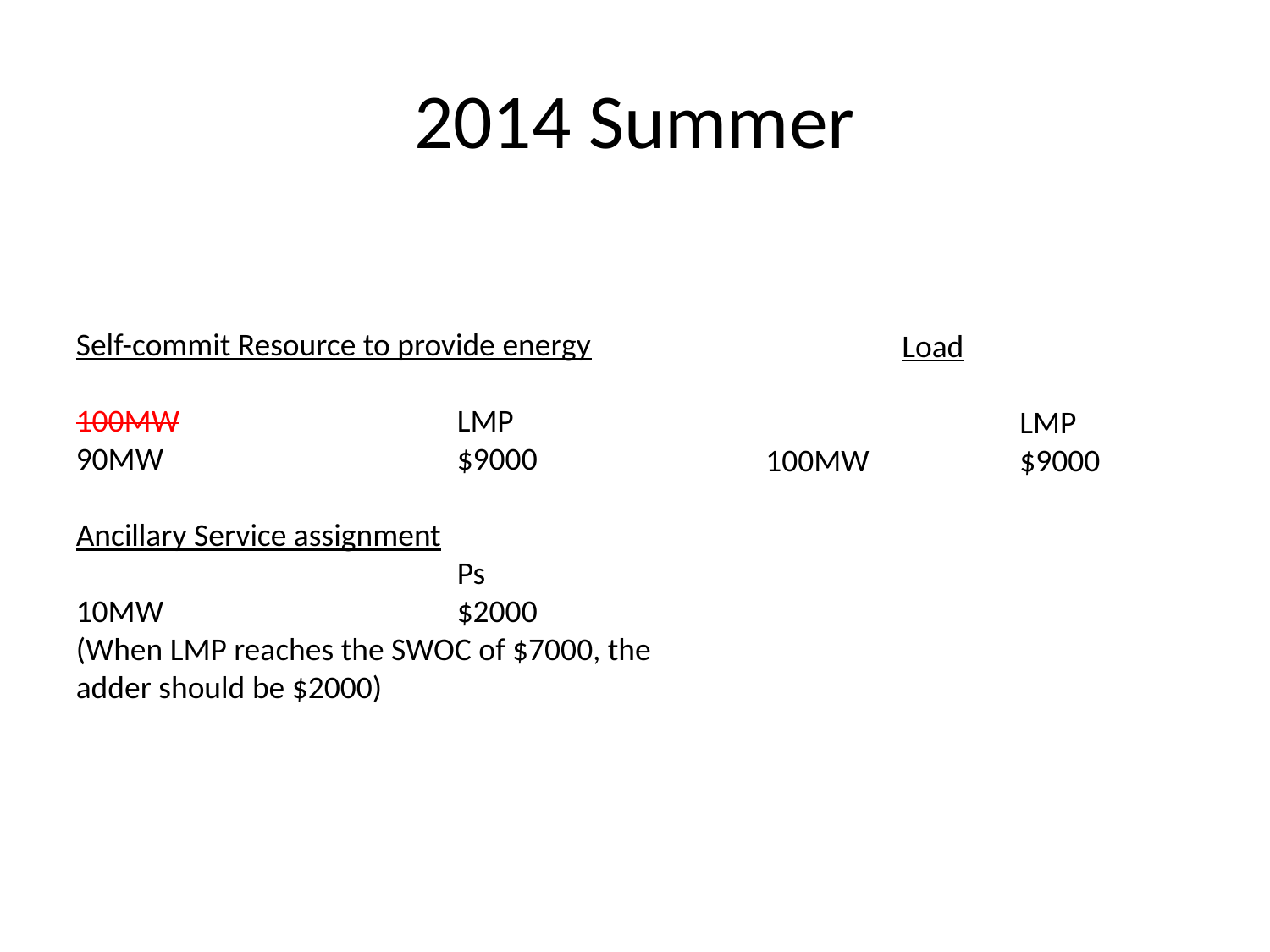

# 2014 Summer
Self-commit Resource to provide energy

100MW			LMP
90MW			$9000

Ancillary Service assignment
			Ps
10MW			$2000
(When LMP reaches the SWOC of $7000, the adder should be $2000)
Load

		LMP
100MW		$9000